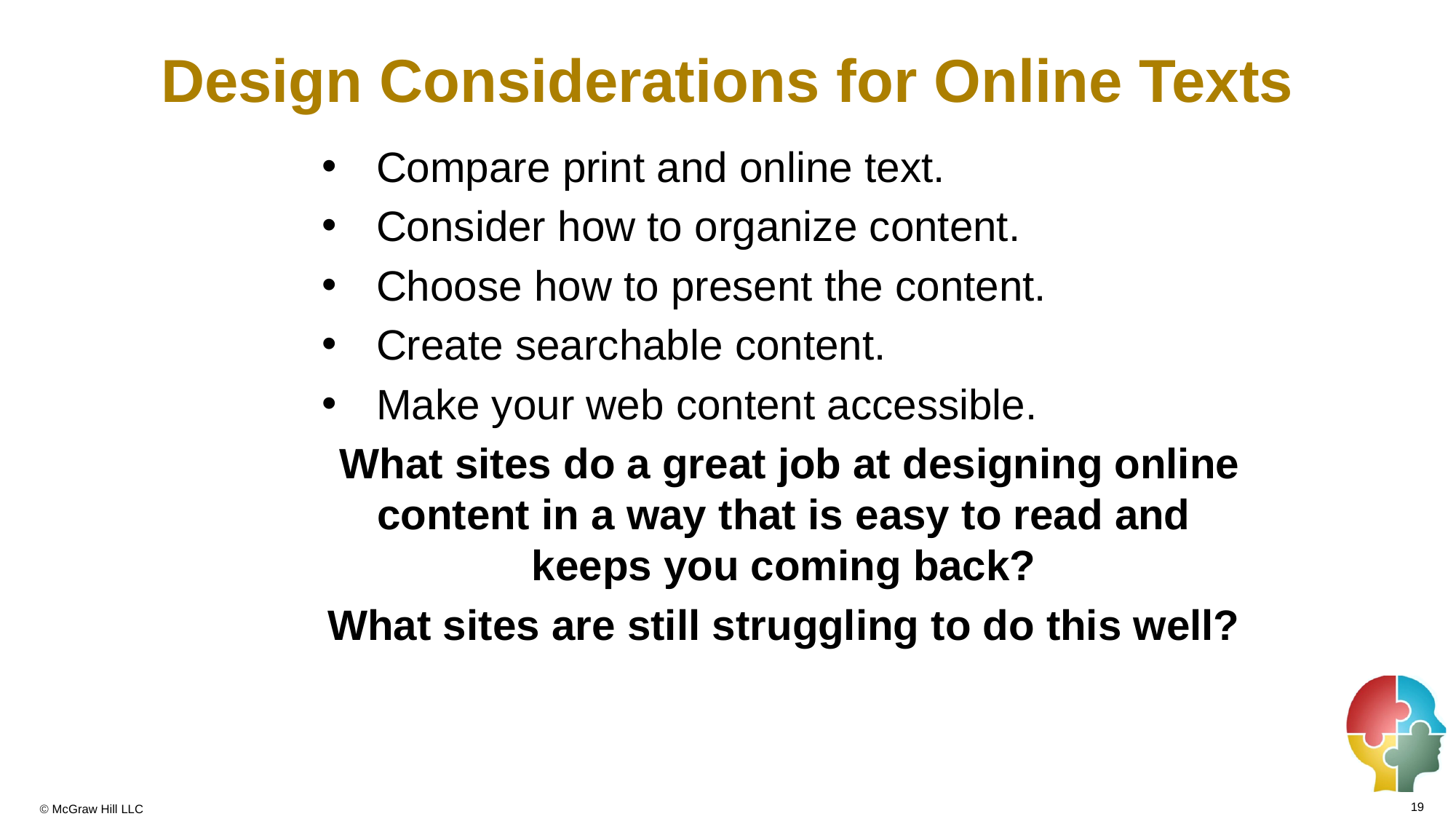

# Design Considerations for Online Texts
Compare print and online text.
Consider how to organize content.
Choose how to present the content.
Create searchable content.
Make your web content accessible.
What sites do a great job at designing online content in a way that is easy to read and
keeps you coming back?
What sites are still struggling to do this well?
19